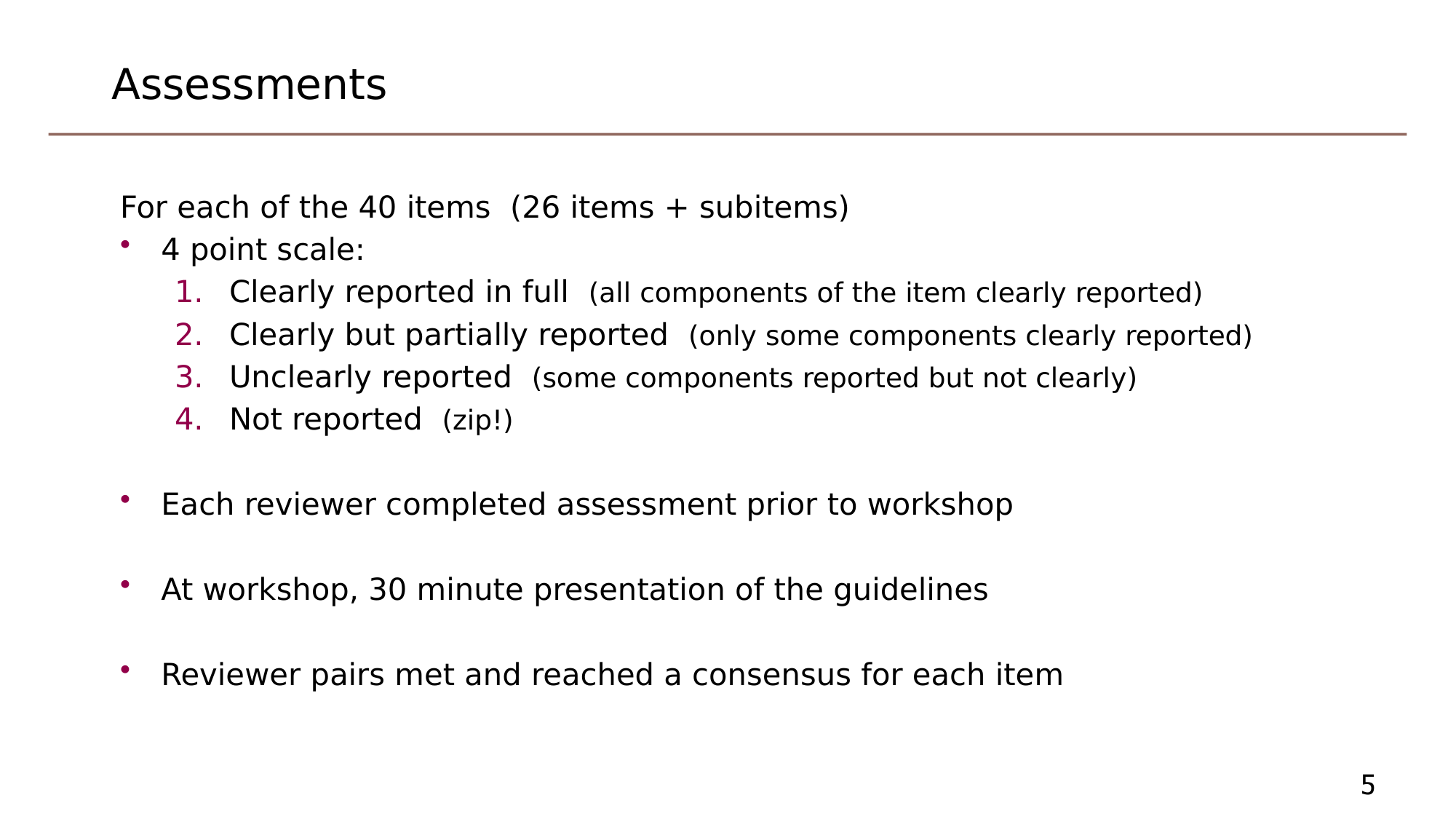

# Assessments
For each of the 40 items  (26 items + subitems)
4 point scale:
Clearly reported in full  (all components of the item clearly reported)
Clearly but partially reported  (only some components clearly reported)
Unclearly reported  (some components reported but not clearly)
Not reported  (zip!)

Each reviewer completed assessment prior to workshop

At workshop, 30 minute presentation of the guidelines

Reviewer pairs met and reached a consensus for each item